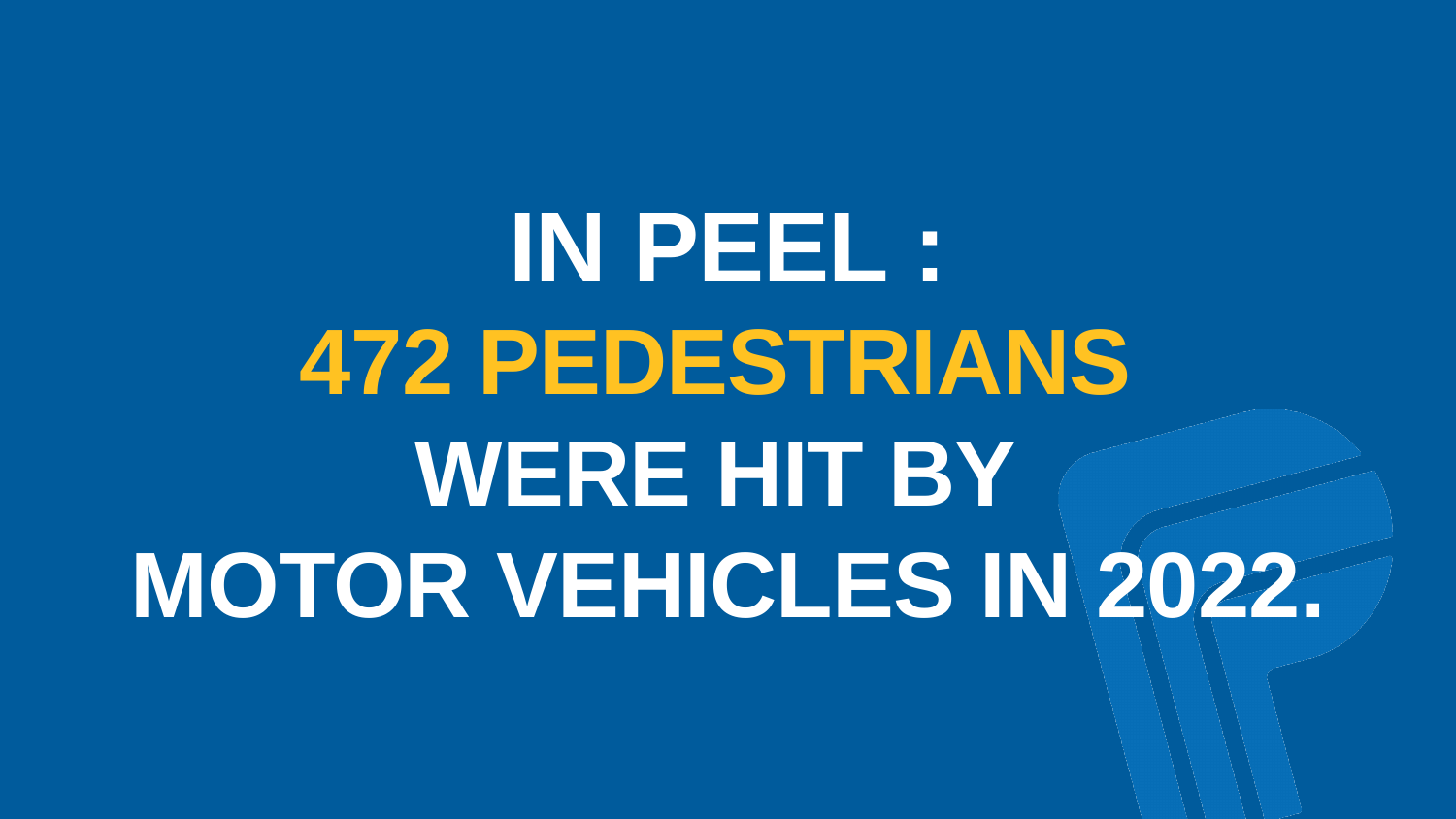

# IN PEEL :
472 PEDESTRIANS
WERE HIT BY
MOTOR VEHICLES IN 2022.